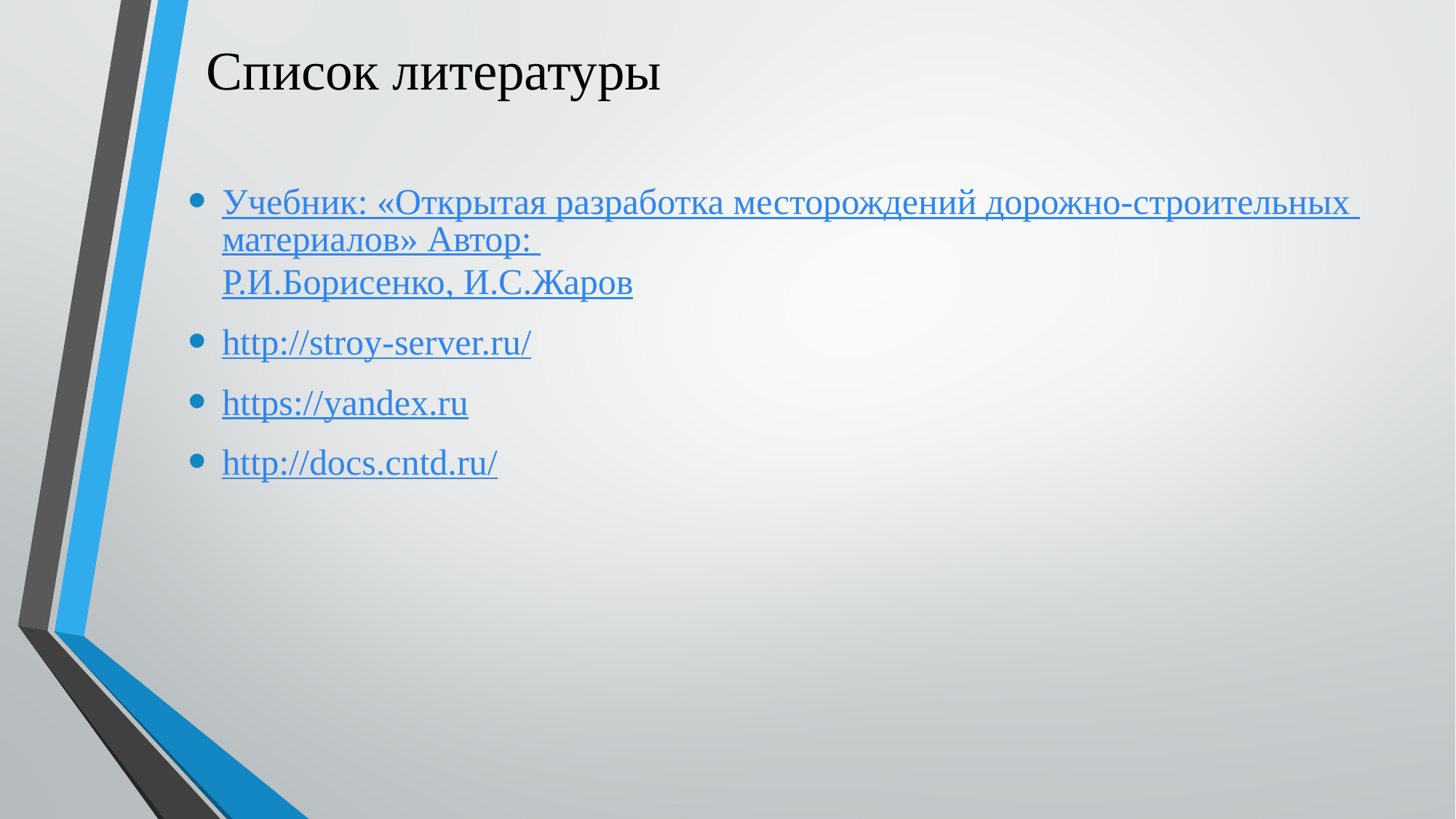

# Список литературы
Учебник: «Открытая разработка месторождений дорожно-строительных материалов» Автор: Р.И.Борисенко, И.С.Жаров
http://stroy-server.ru/
https://yandex.ru
http://docs.cntd.ru/